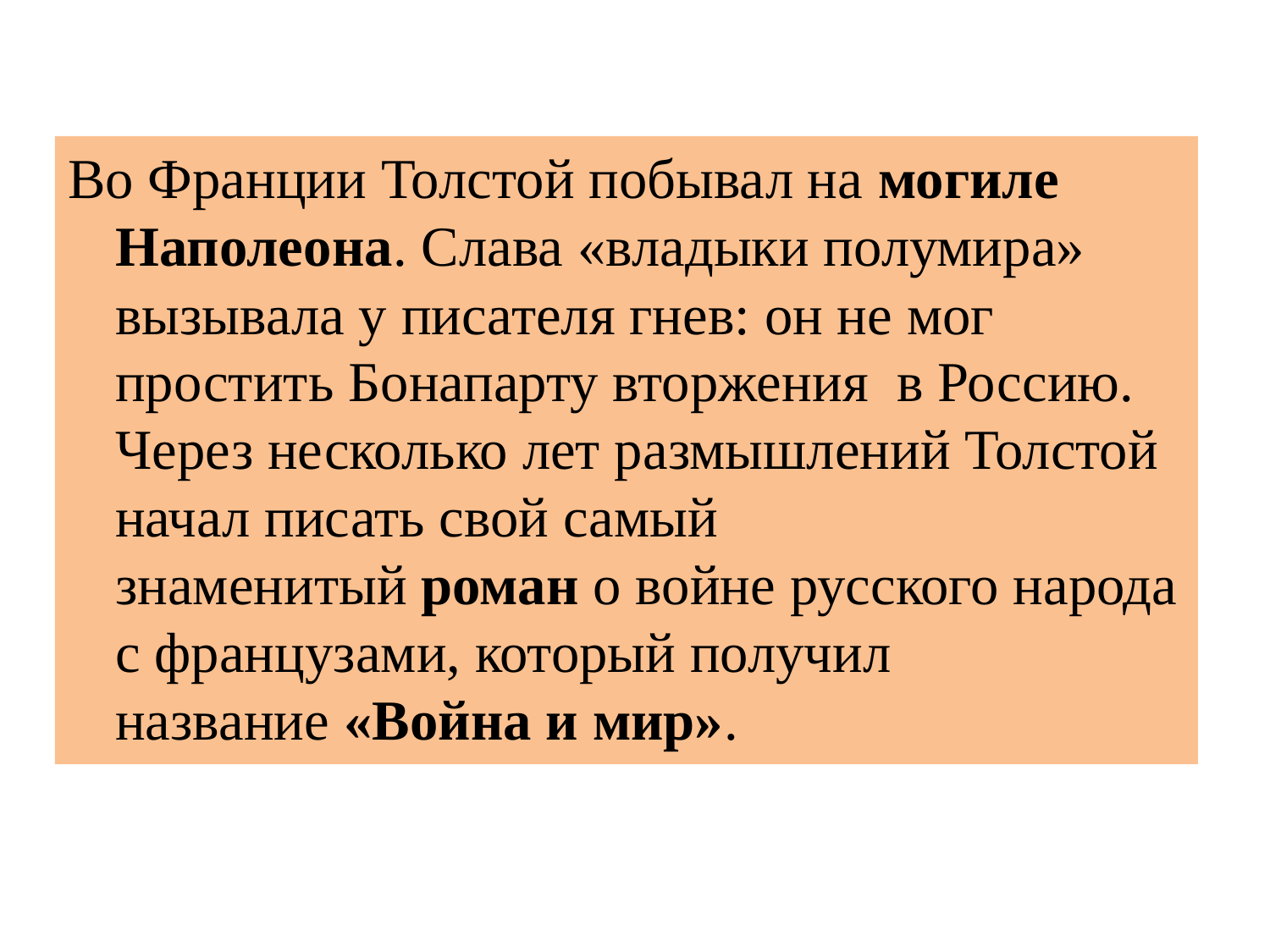

Во Франции Толстой побывал на могиле Наполеона. Слава «владыки полумира» вызывала у писателя гнев: он не мог простить Бонапарту вторжения  в Россию. Через несколько лет размышлений Толстой начал писать свой самый знаменитый роман о войне русского народа с французами, который получил название «Война и мир».